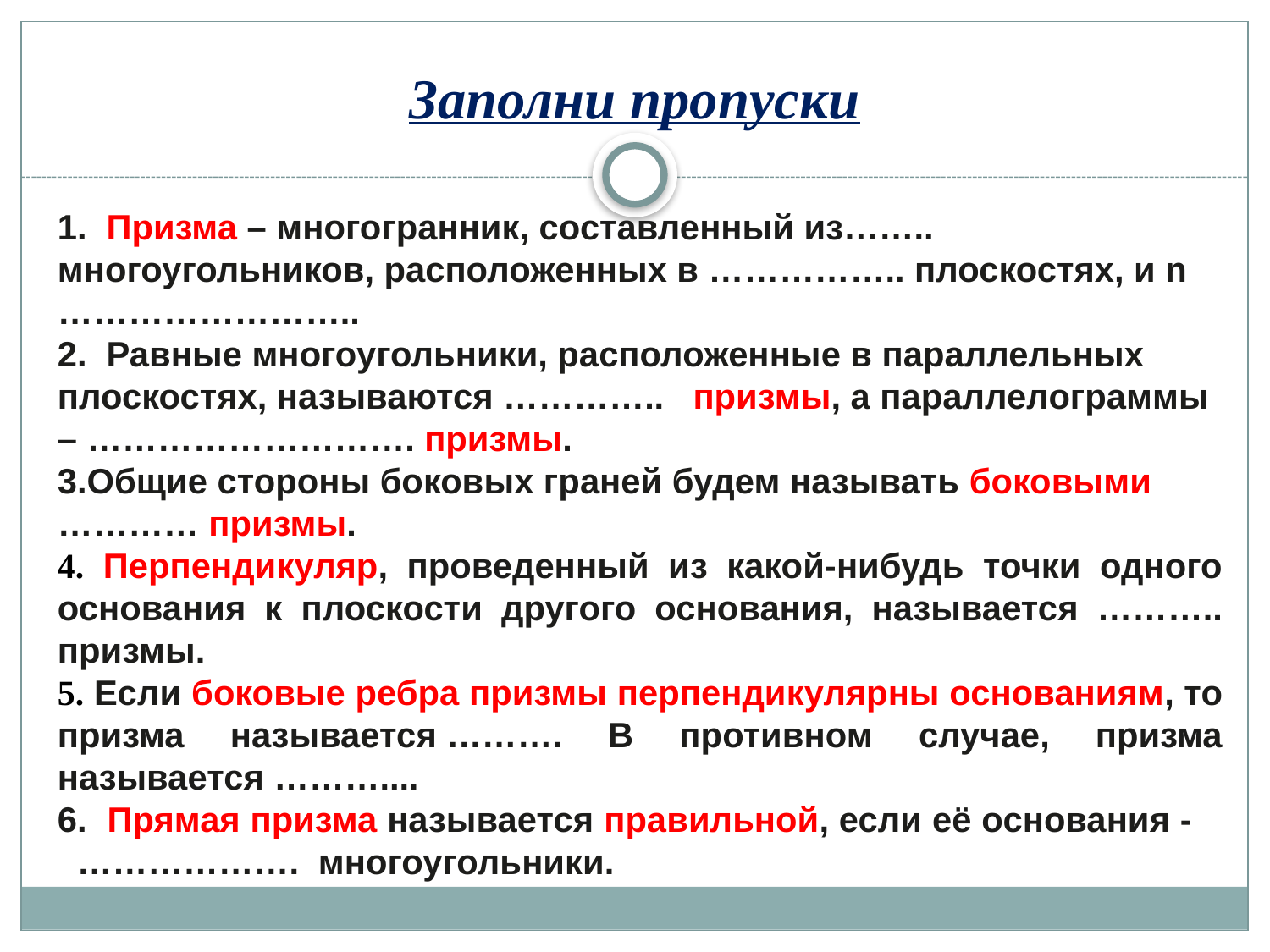

# Заполни пропуски

1.  Призма – многогранник, составленный из…….. многоугольников, расположенных в …………….. плоскостях, и n ……………………..
2.  Равные многоугольники, расположенные в параллельных плоскостях, называются …………..   призмы, а параллелограммы – ………………………. призмы.
3.Общие стороны боковых граней будем называть боковыми ………… призмы.
4. Перпендикуляр, проведенный из какой-нибудь точки одного основания к плоскости другого основания, называется ……….. призмы.
5. Если боковые ребра призмы перпендикулярны основаниям, то призма называется ………. В противном случае, призма называется ………....
6.  Прямая призма называется правильной, если её основания -      ……………….  многоугольники.